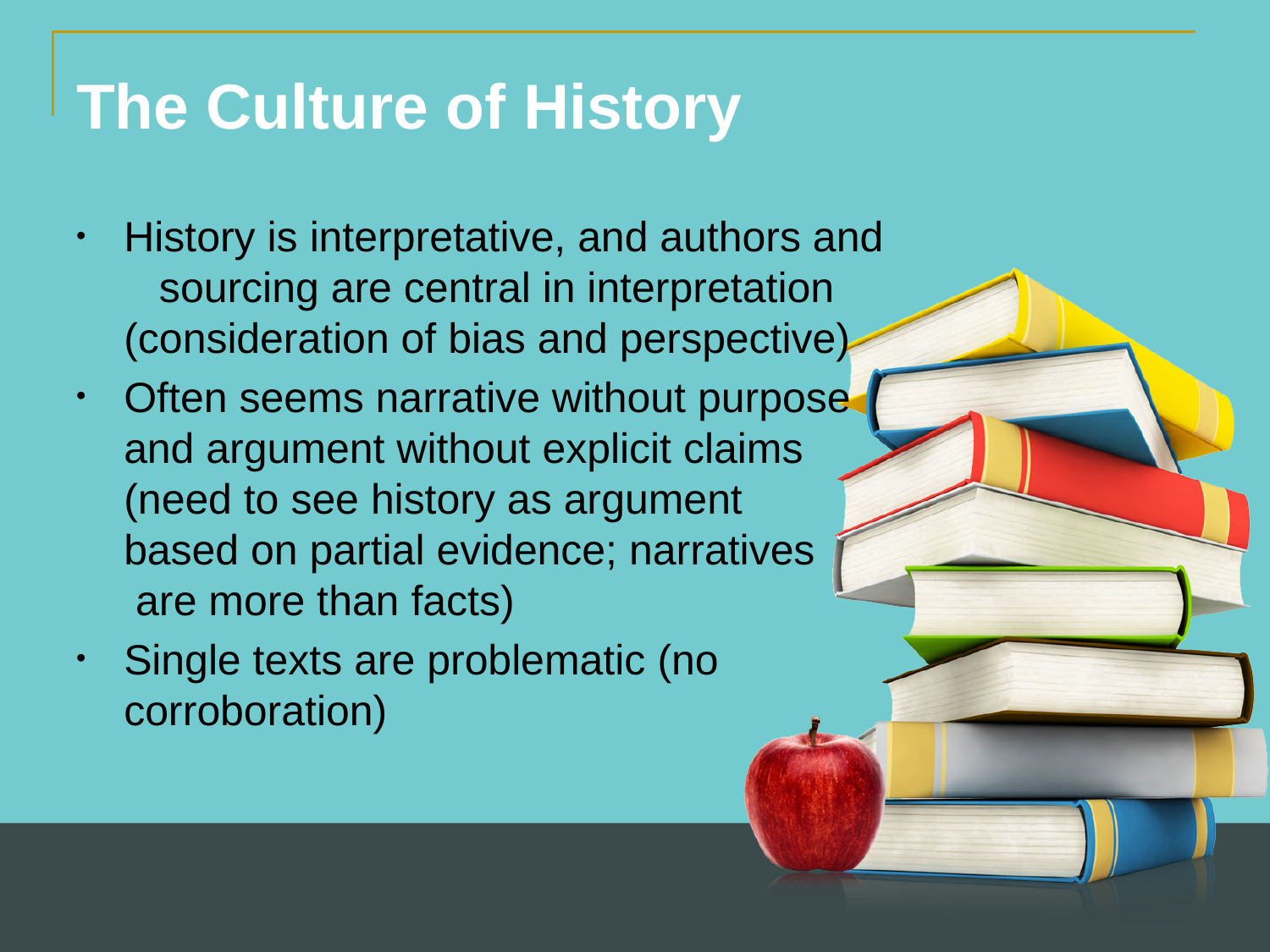

The Culture of History

History is interpretative, and authors and                          sourcing are central in interpretation             (consideration of bias and perspective)
Often seems narrative without purpose                        and argument without explicit claims                           (need to see history as argument                                based on partial evidence; narratives                              are more than facts)
Single texts are problematic (no                   corroboration)